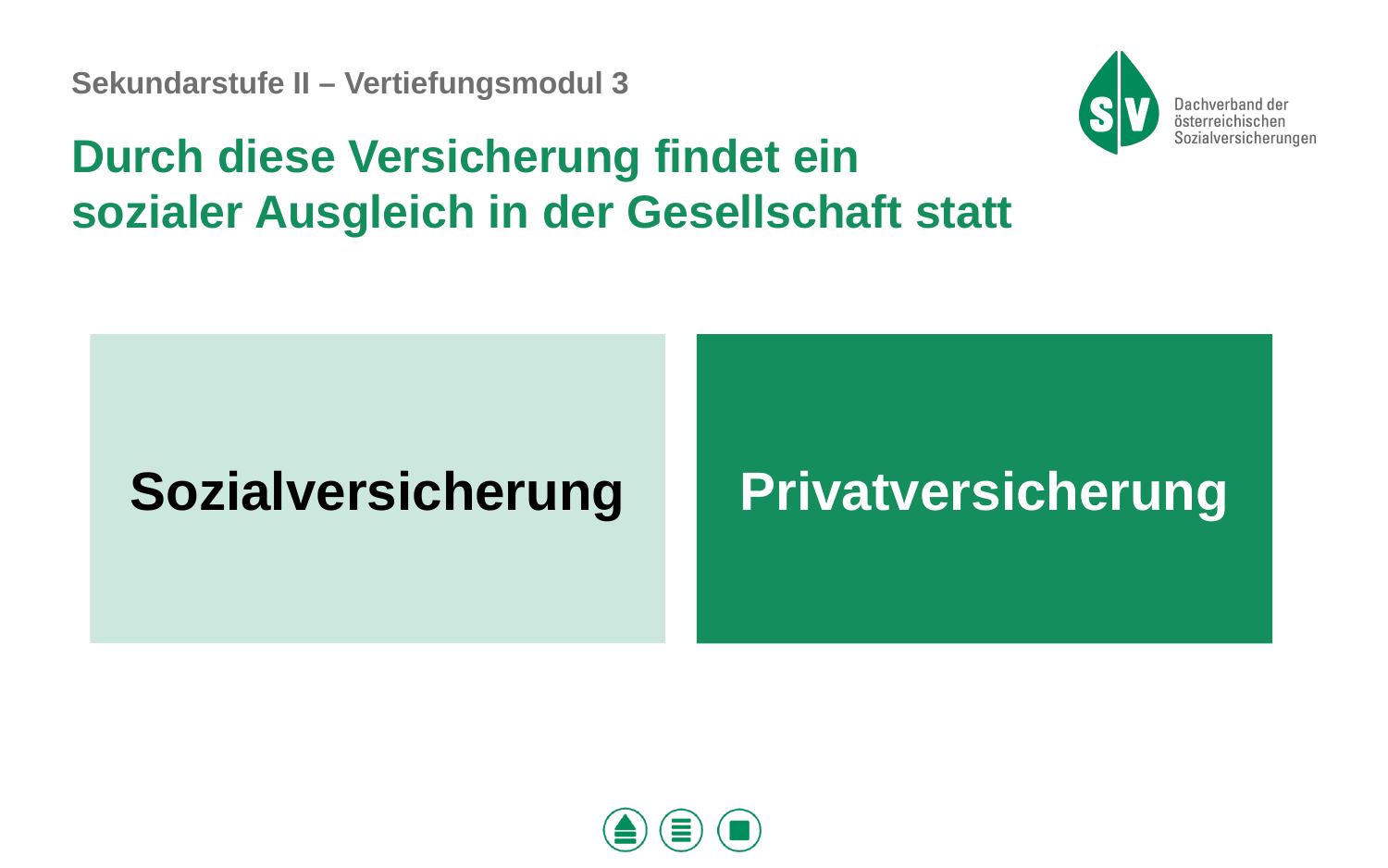

Durch diese Versicherung findet ein
sozialer Ausgleich in der Gesellschaft statt
Sozialversicherung
Privatversicherung
9